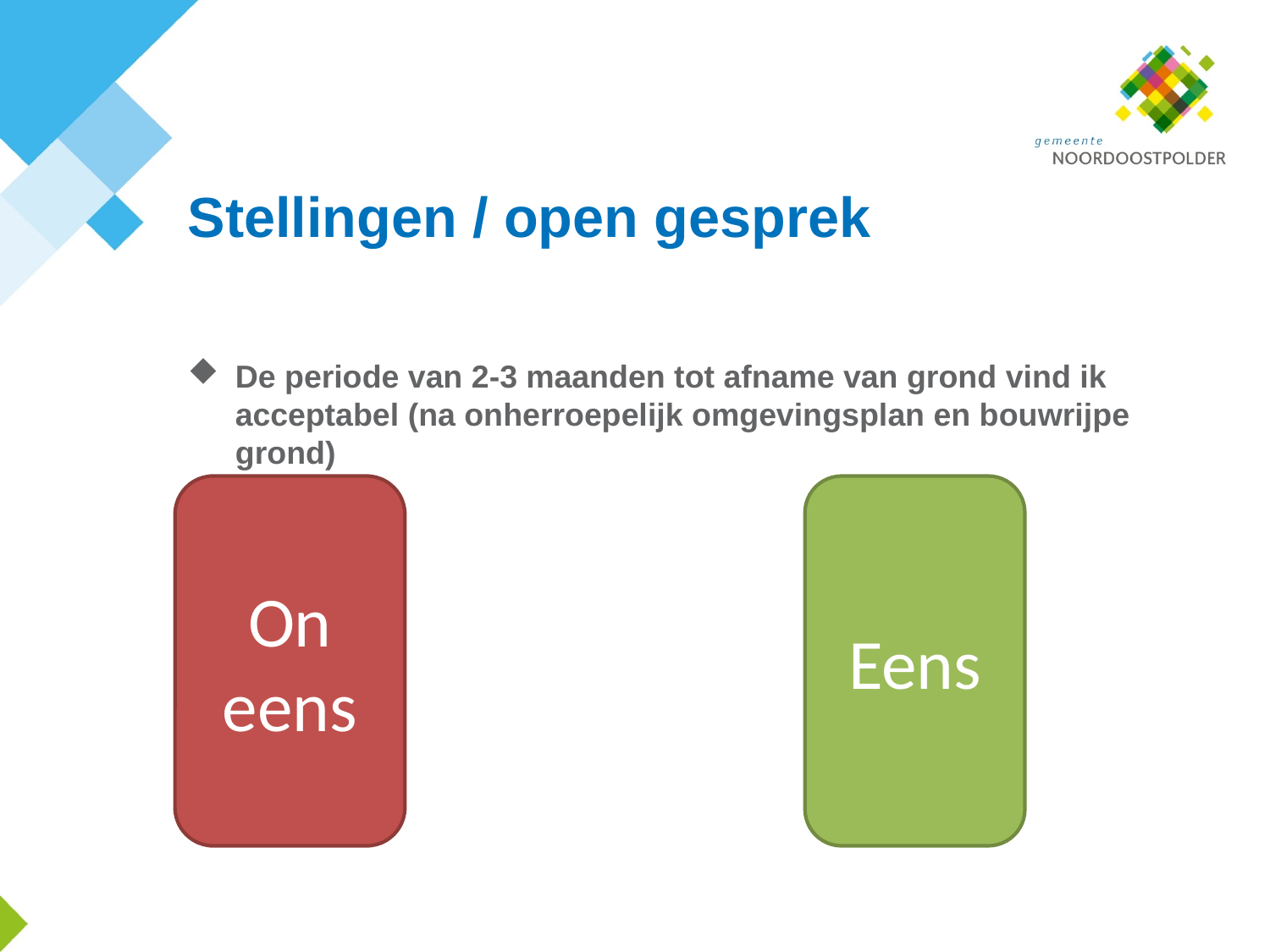

# Stellingen / open gesprek
De periode van 2-3 maanden tot afname van grond vind ik acceptabel (na onherroepelijk omgevingsplan en bouwrijpe grond)
On
eens
Eens